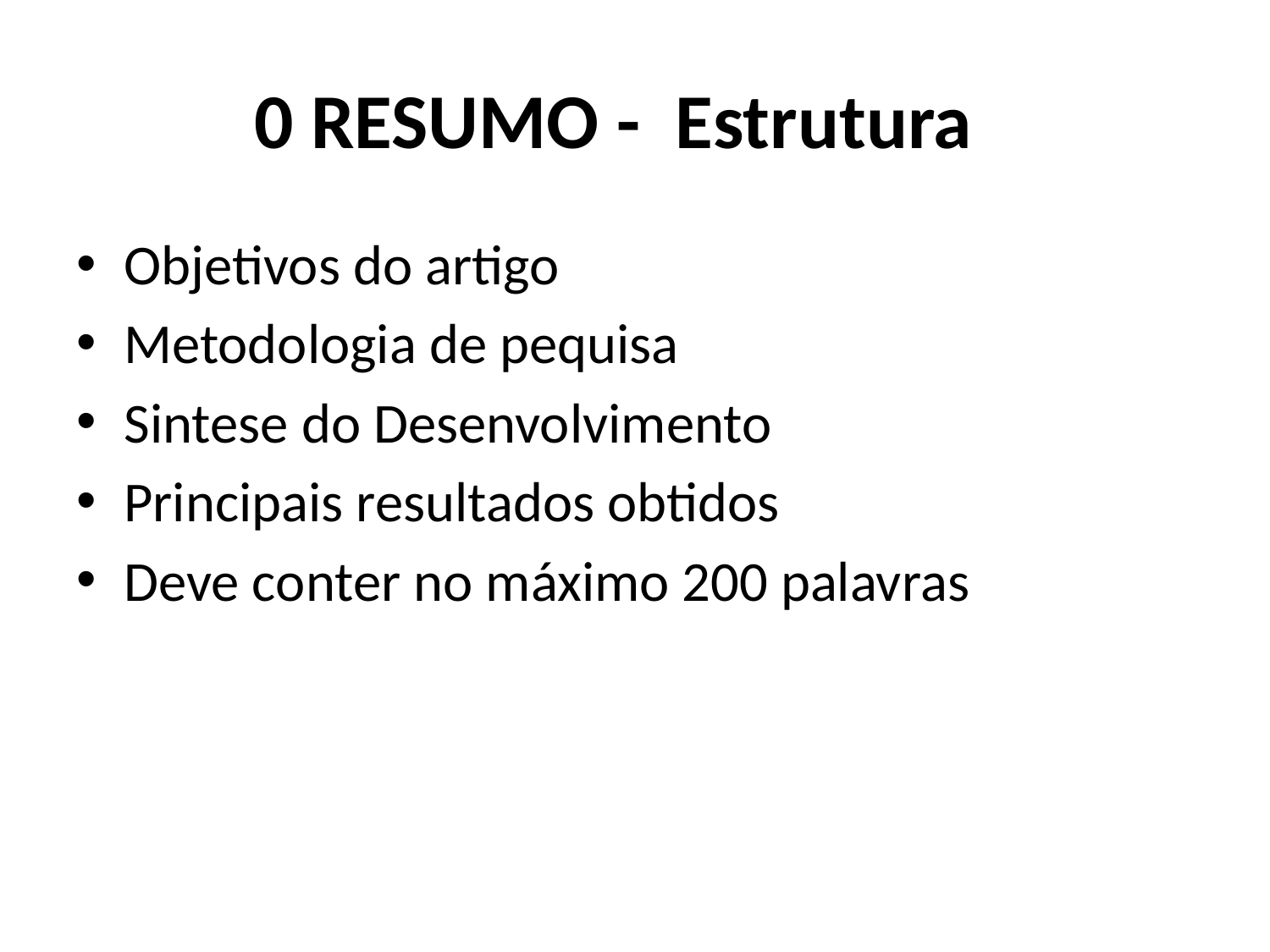

# 0 RESUMO -  Estrutura
Objetivos do artigo
Metodologia de pequisa
Sintese do Desenvolvimento
Principais resultados obtidos
Deve conter no máximo 200 palavras